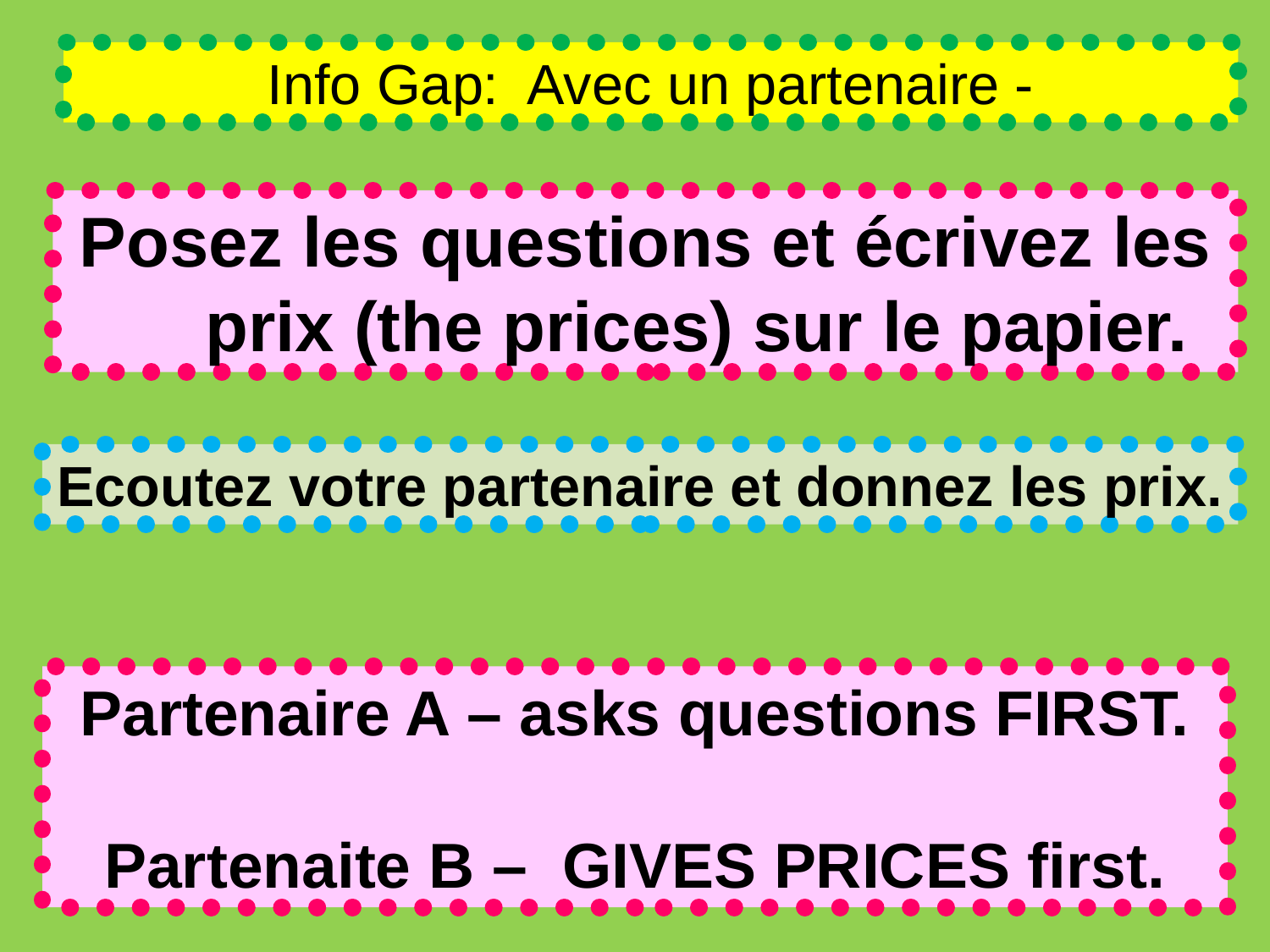

Info Gap:  Avec un partenaire -
Posez les questions et écrivez les prix (the prices) sur le papier.
Ecoutez votre partenaire et donnez les prix.
Partenaire A – asks questions FIRST.

Partenaite B –  GIVES PRICES first.